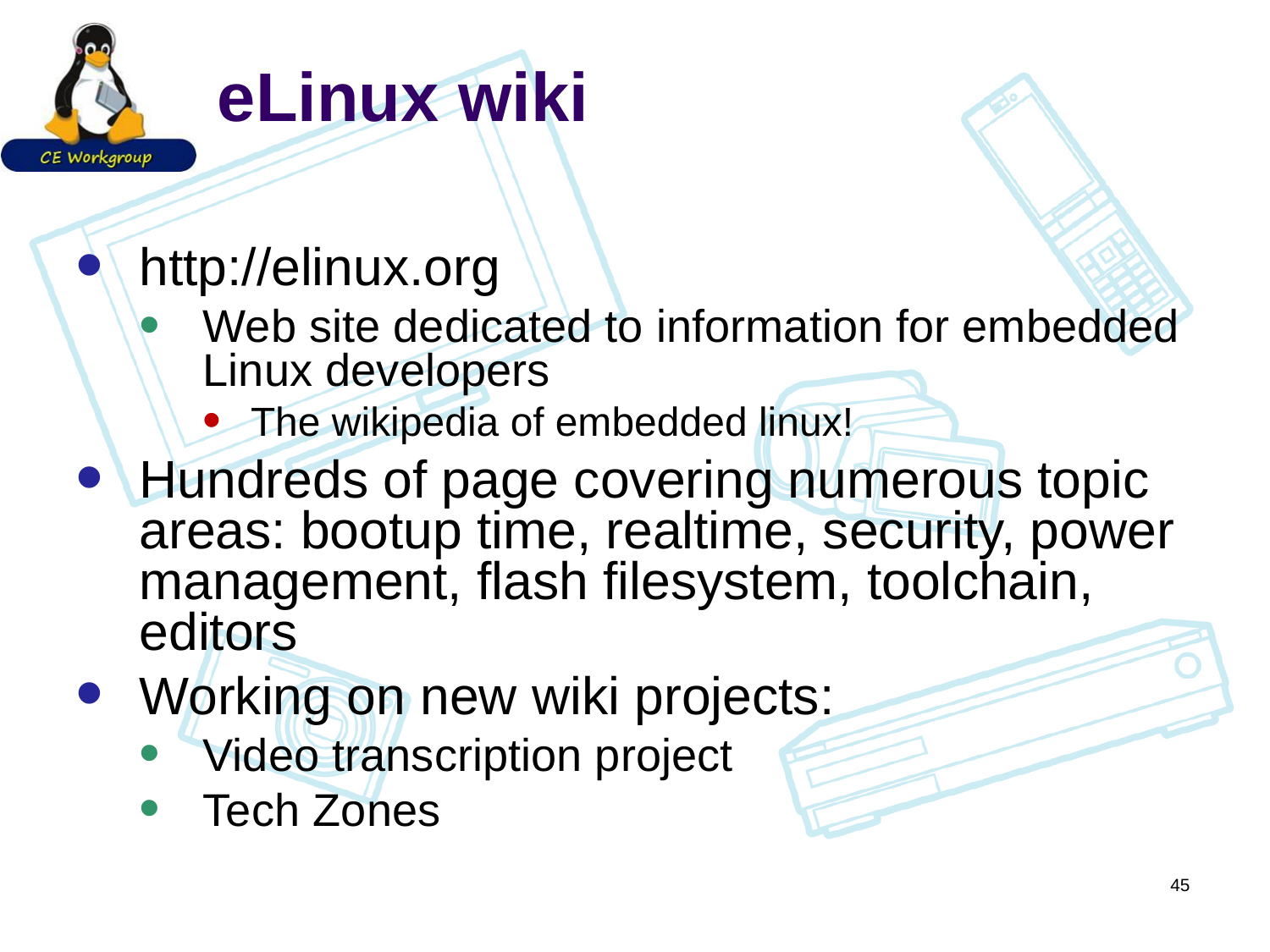

# eLinux wiki

http://elinux.org
Web site dedicated to information for embedded Linux developers
The wikipedia of embedded linux!
Hundreds of page covering numerous topic areas: bootup time, realtime, security, power management, flash filesystem, toolchain, editors
Working on new wiki projects:
Video transcription project
Tech Zones
45